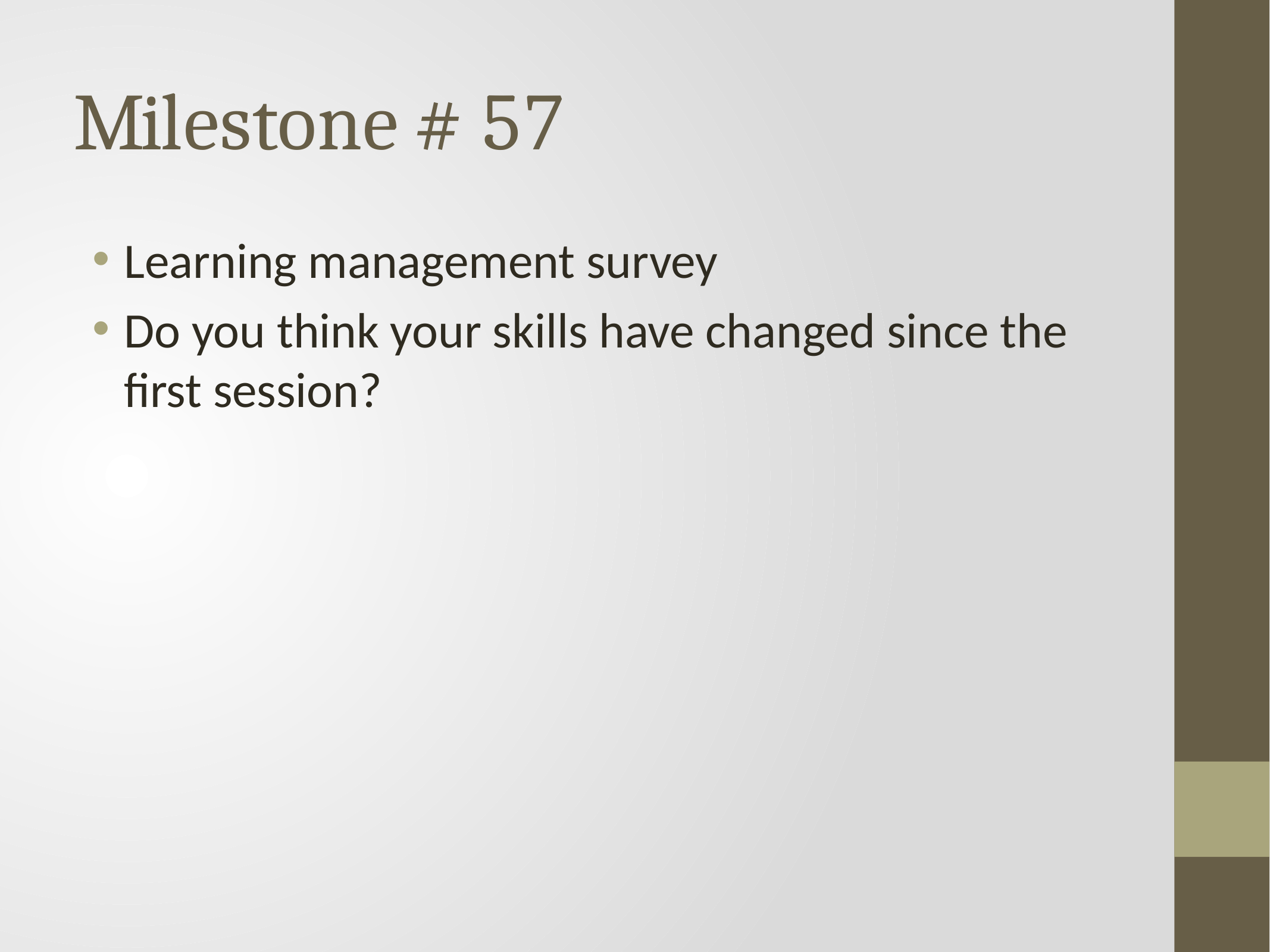

# Milestone # 57
Learning management survey
Do you think your skills have changed since the first session?